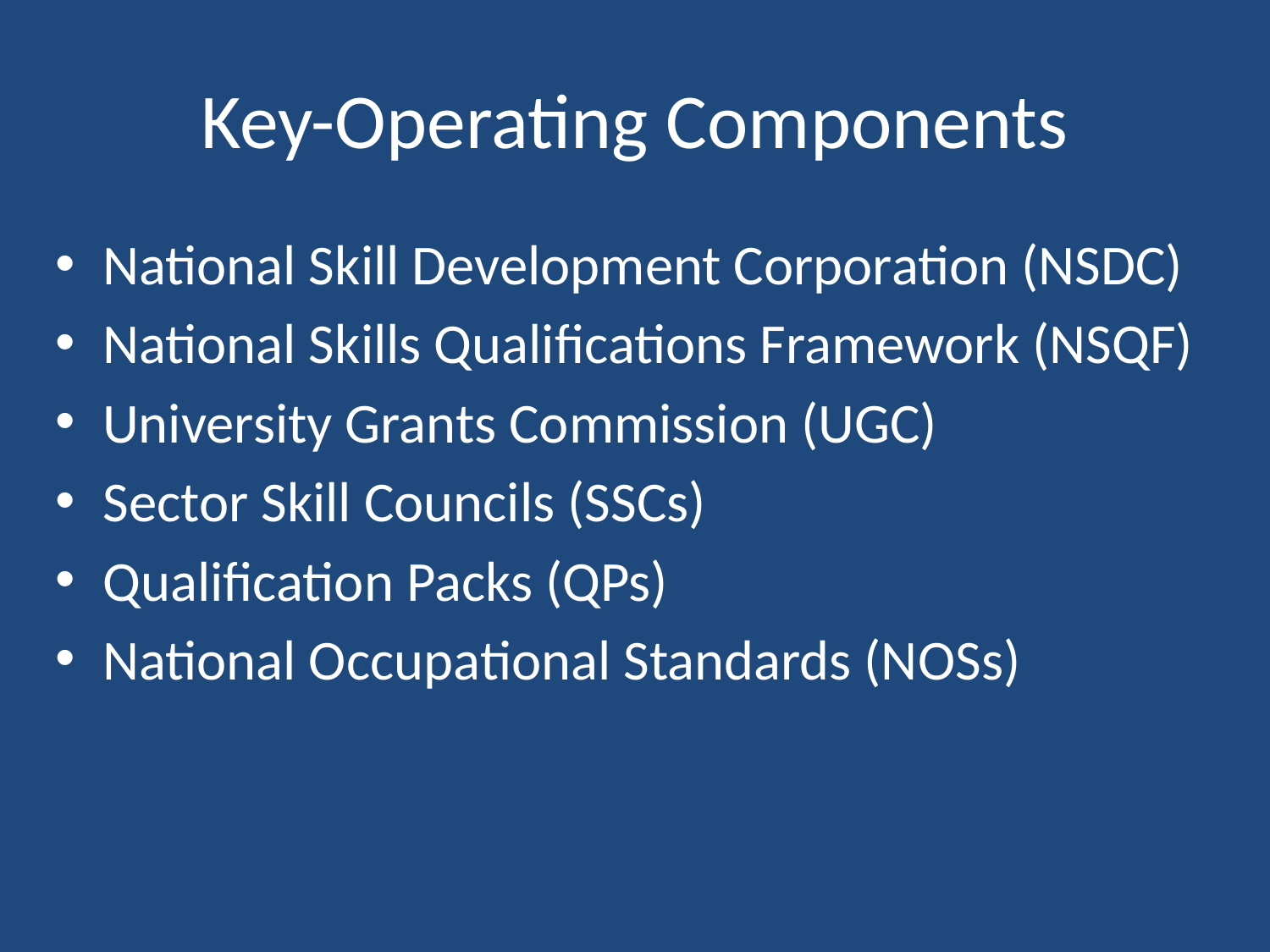

# Key-Operating Components
National Skill Development Corporation (NSDC)
National Skills Qualifications Framework (NSQF)
University Grants Commission (UGC)
Sector Skill Councils (SSCs)
Qualification Packs (QPs)
National Occupational Standards (NOSs)